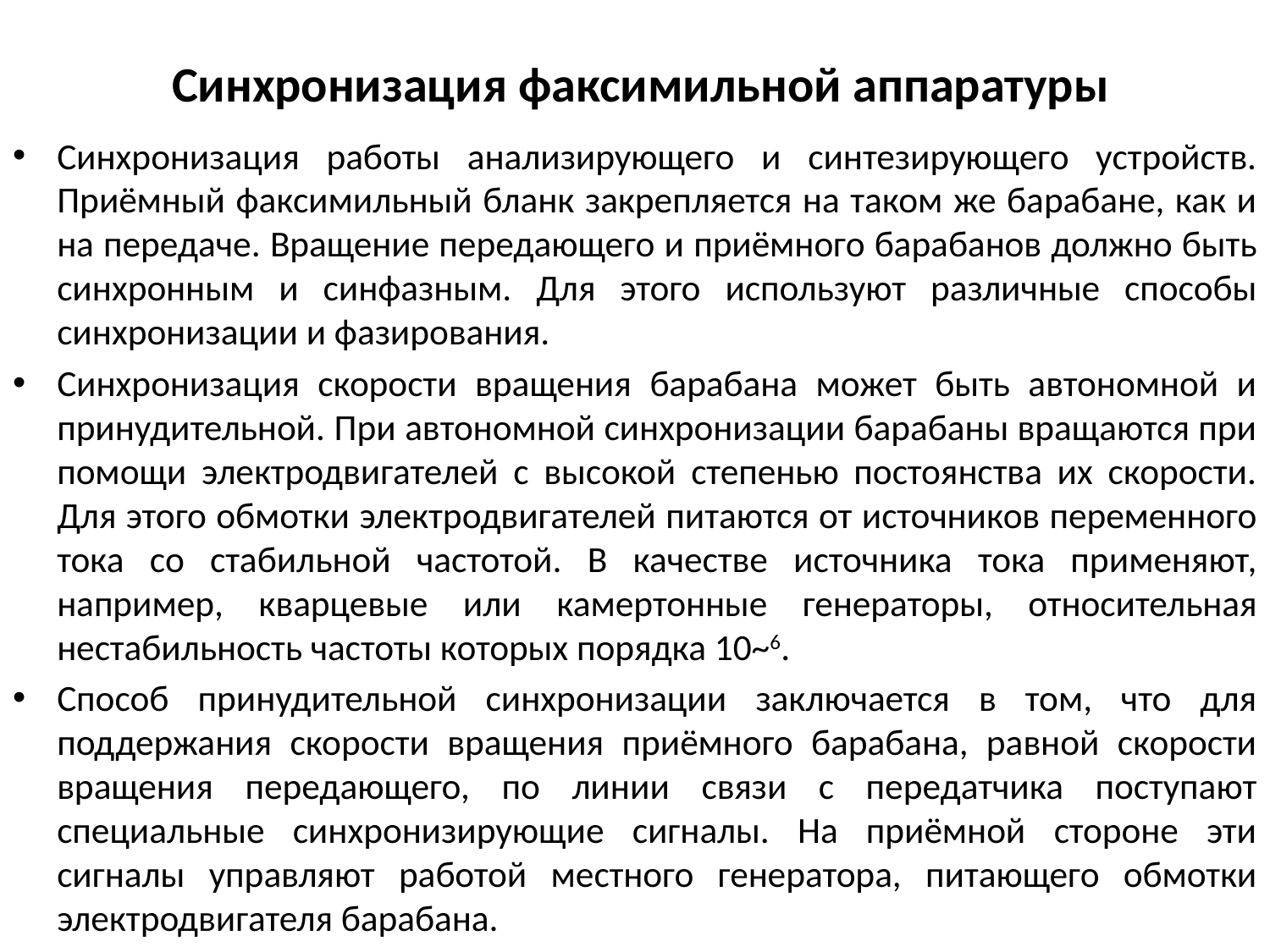

# Синхронизация факсимильной аппаратуры
Синхронизация работы анализирующего и синтезирующего устройств. Приёмный факсимильный бланк закрепляется на таком же барабане, как и на передаче. Вращение передающего и приёмного барабанов должно быть синхронным и синфазным. Для этого используют различные способы синхронизации и фазирования.
Синхронизация скорости вращения барабана может быть автономной и принудительной. При автономной синхронизации барабаны вращаются при помощи электродвигателей с высокой степенью постоянства их скорости. Для этого обмотки электродвигателей питаются от источников переменного тока со стабильной частотой. В качестве источника тока применяют, например, кварцевые или камертонные генераторы, относительная нестабильность частоты которых порядка 10~6.
Способ принудительной синхронизации заключается в том, что для поддержания скорости вращения приёмного барабана, равной скорости вращения передающего, по линии связи с передатчика поступают специальные синхронизирующие сигналы. На приёмной стороне эти сигналы управляют работой местного генератора, питающего обмотки электродвигателя барабана.